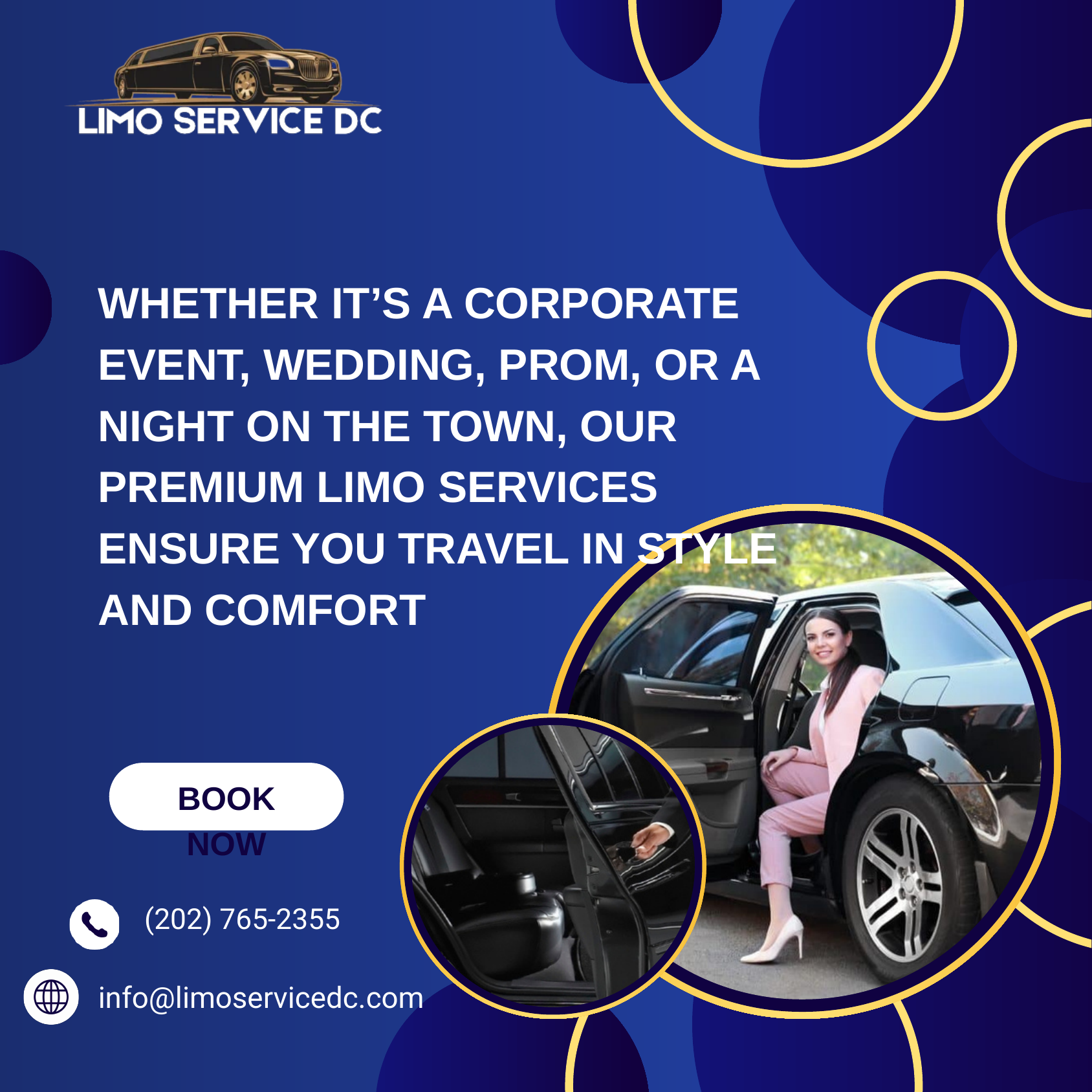

WHETHER IT’S A CORPORATE EVENT, WEDDING, PROM, OR A NIGHT ON THE TOWN, OUR PREMIUM LIMO SERVICES ENSURE YOU TRAVEL IN STYLE AND COMFORT

BOOK NOW

(202) 765-2355

info@limoservicedc.com